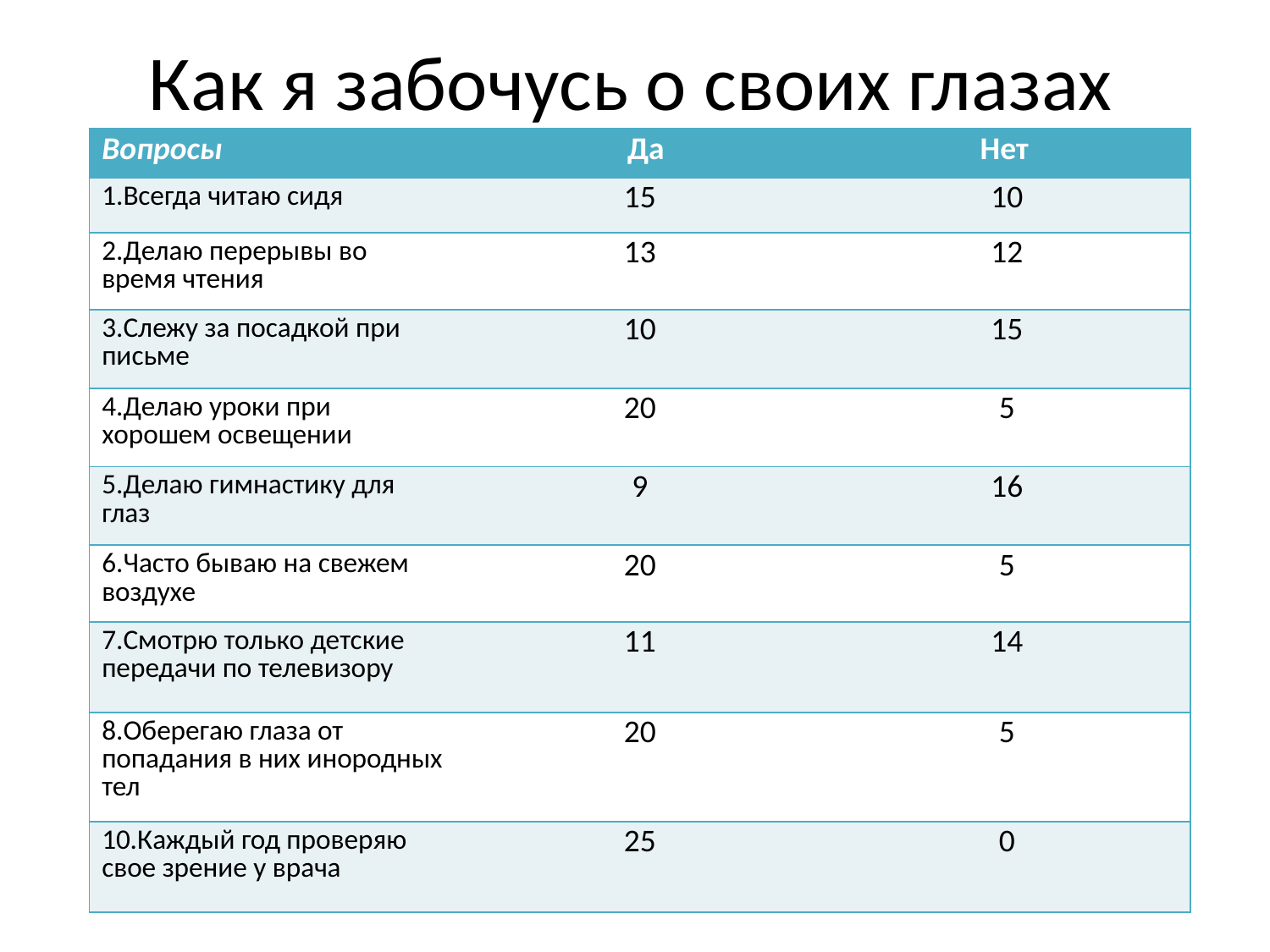

# Как я забочусь о своих глазах
| Вопросы | Да | Нет |
| --- | --- | --- |
| 1.Всегда читаю сидя | 15 | 10 |
| 2.Делаю перерывы во время чтения | 13 | 12 |
| 3.Слежу за посадкой при письме | 10 | 15 |
| 4.Делаю уроки при хорошем освещении | 20 | 5 |
| 5.Делаю гимнастику для глаз | 9 | 16 |
| 6.Часто бываю на свежем воздухе | 20 | 5 |
| 7.Смотрю только детские передачи по телевизору | 11 | 14 |
| 8.Оберегаю глаза от попадания в них инородных тел | 20 | 5 |
| 10.Каждый год проверяю свое зрение у врача | 25 | 0 |